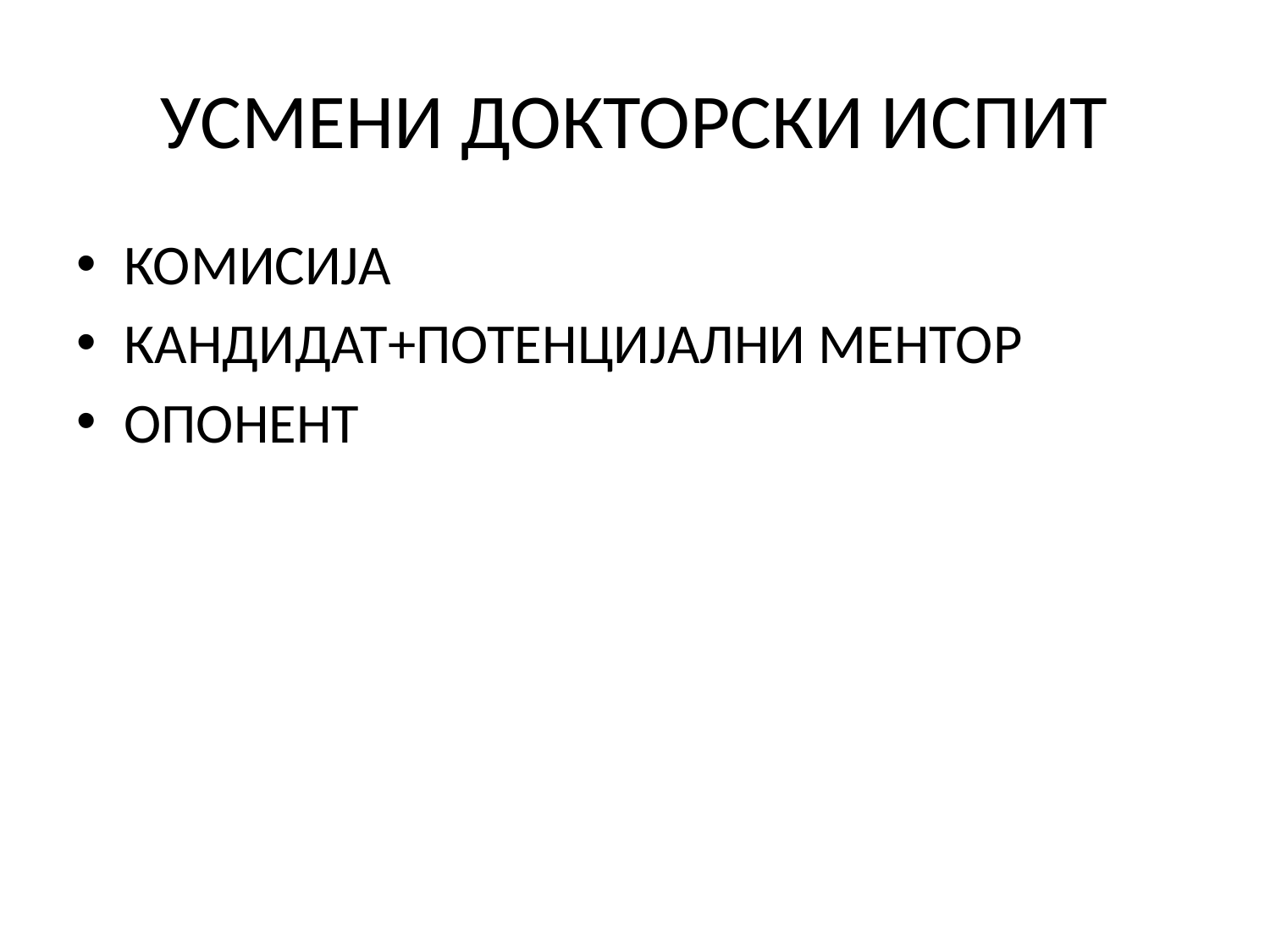

# УСМЕНИ ДОКТОРСКИ ИСПИТ
КОМИСИЈА
КАНДИДАТ+ПОТЕНЦИЈАЛНИ МЕНТОР
ОПОНЕНТ